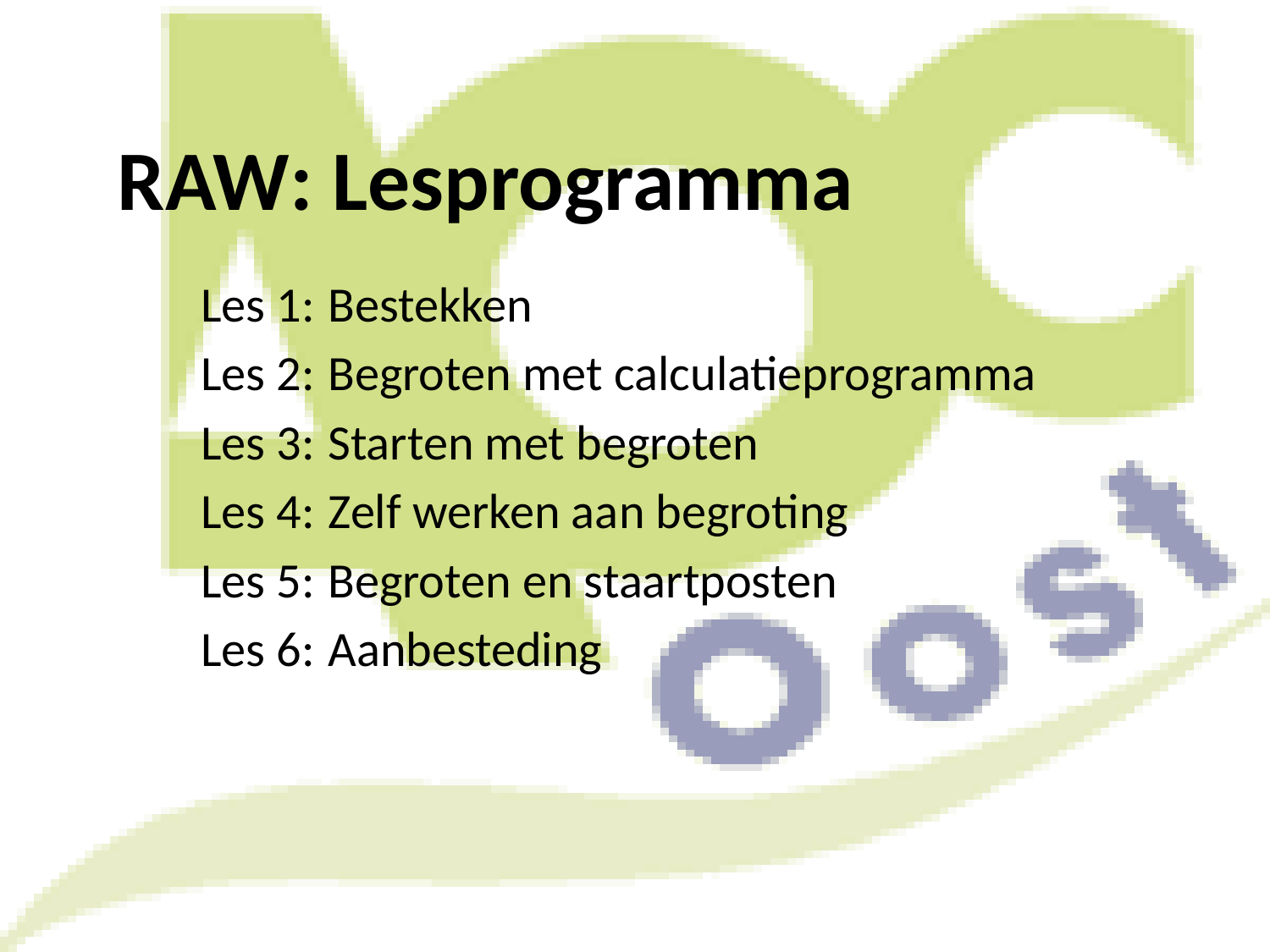

# RAW: Lesprogramma
Les 1:	Bestekken
Les 2:	Begroten met calculatieprogramma
Les 3:	Starten met begroten
Les 4:	Zelf werken aan begroting
Les 5:	Begroten en staartposten
Les 6:	Aanbesteding